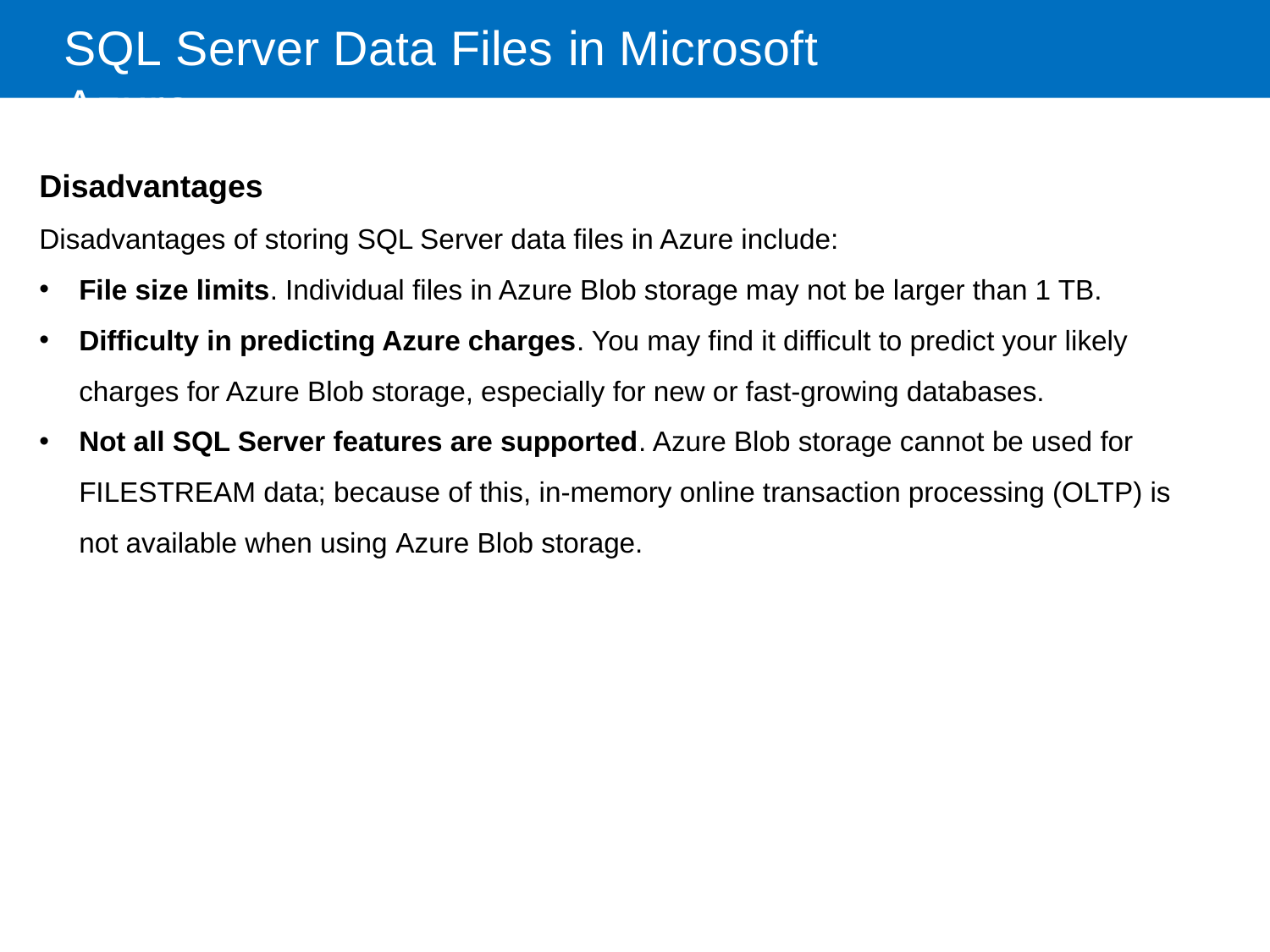

# SQL Server Data Files in Microsoft Azure
Disadvantages
Disadvantages of storing SQL Server data files in Azure include:
File size limits. Individual files in Azure Blob storage may not be larger than 1 TB.
Difficulty in predicting Azure charges. You may find it difficult to predict your likely charges for Azure Blob storage, especially for new or fast-growing databases.
Not all SQL Server features are supported. Azure Blob storage cannot be used for FILESTREAM data; because of this, in-memory online transaction processing (OLTP) is not available when using Azure Blob storage.